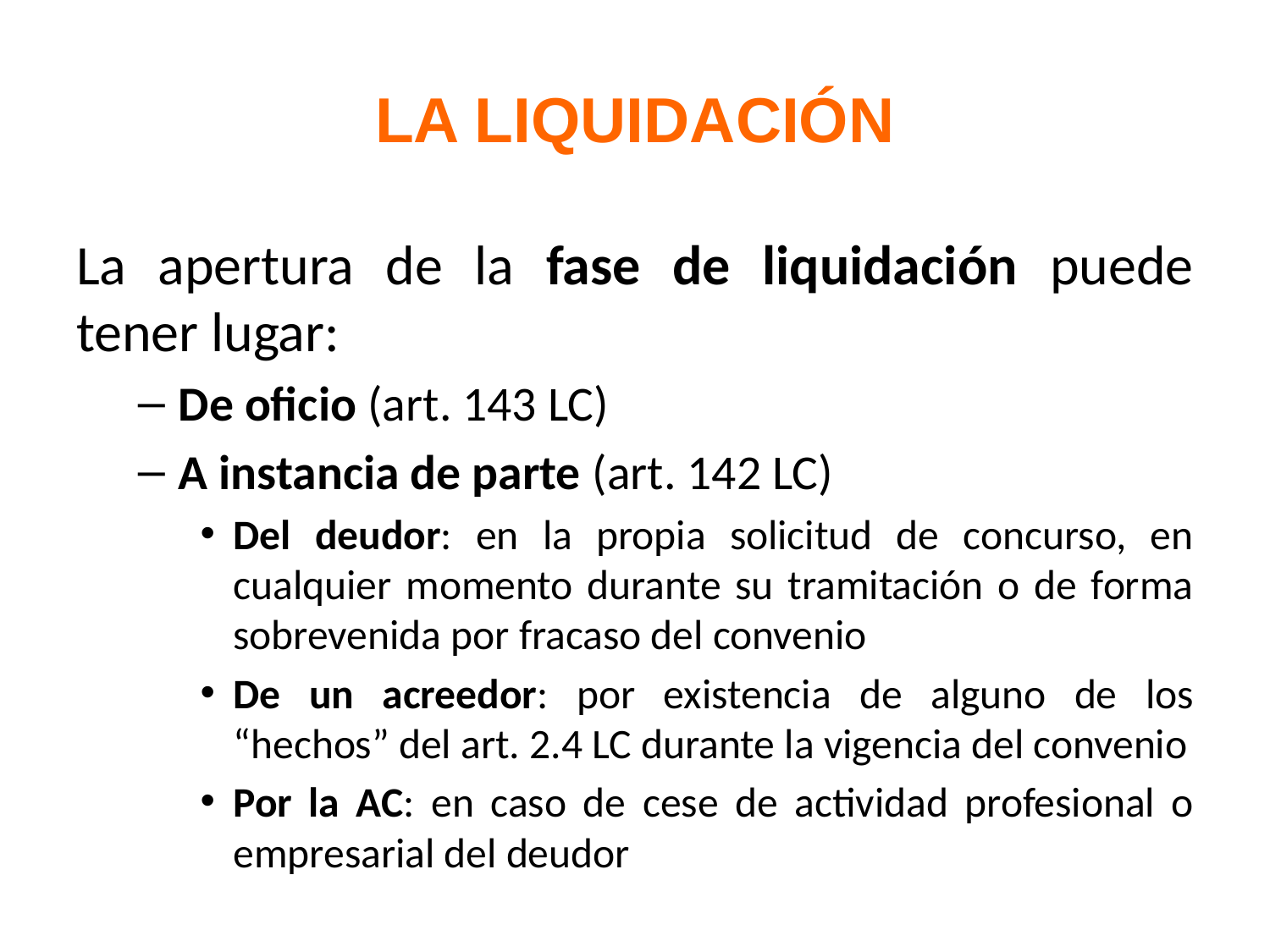

# LA LIQUIDACIÓN
La apertura de la fase de liquidación puede tener lugar:
De oficio (art. 143 LC)
A instancia de parte (art. 142 LC)
Del deudor: en la propia solicitud de concurso, en cualquier momento durante su tramitación o de forma sobrevenida por fracaso del convenio
De un acreedor: por existencia de alguno de los “hechos” del art. 2.4 LC durante la vigencia del convenio
Por la AC: en caso de cese de actividad profesional o empresarial del deudor